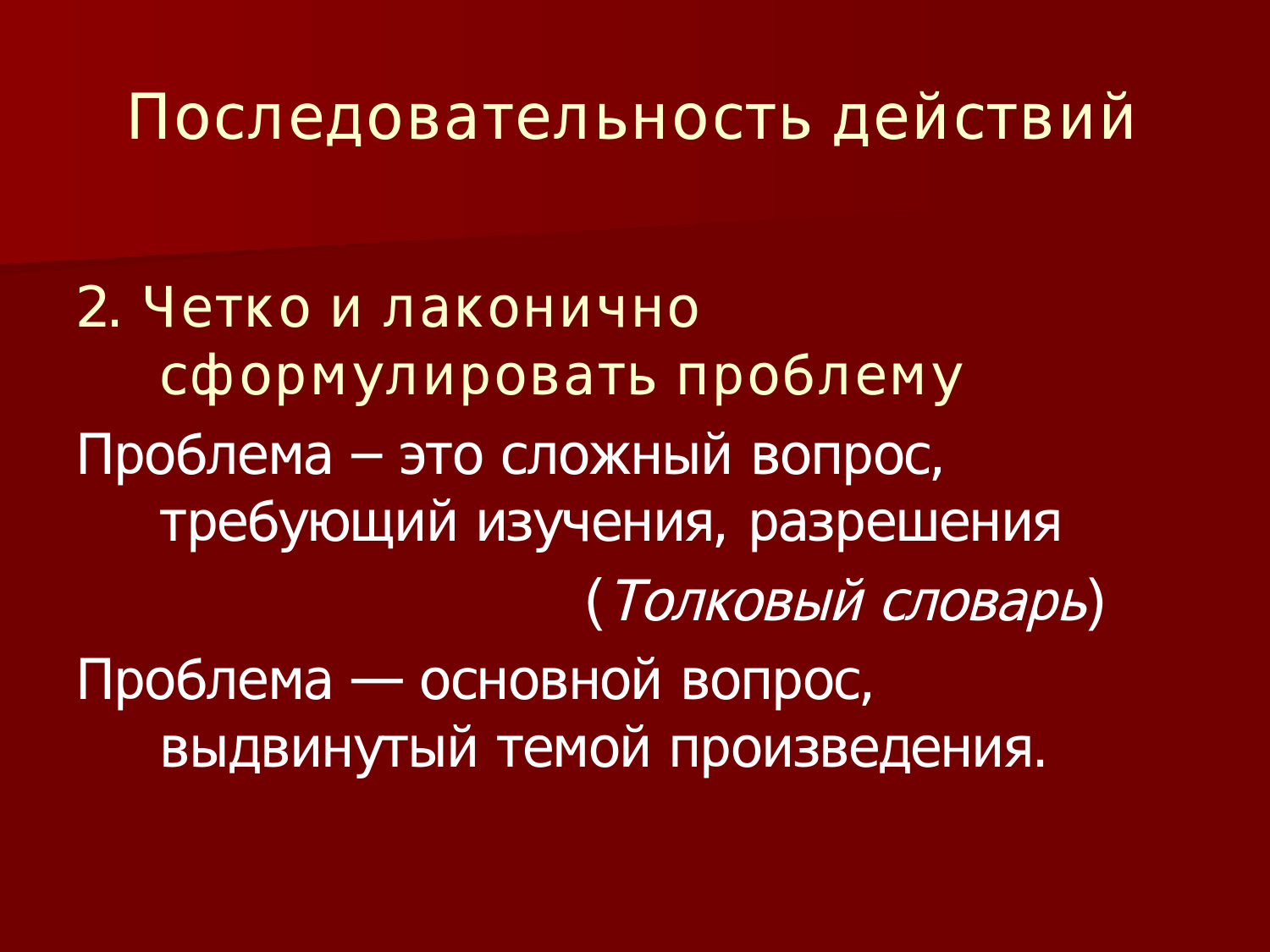

# Последовательность действий
2. Четко и лаконично сформулировать проблему
Проблема – это сложный вопрос, требующий изучения, разрешения
                             (Толковый словарь)
Проблема — основной вопрос, выдвинутый темой произведения.